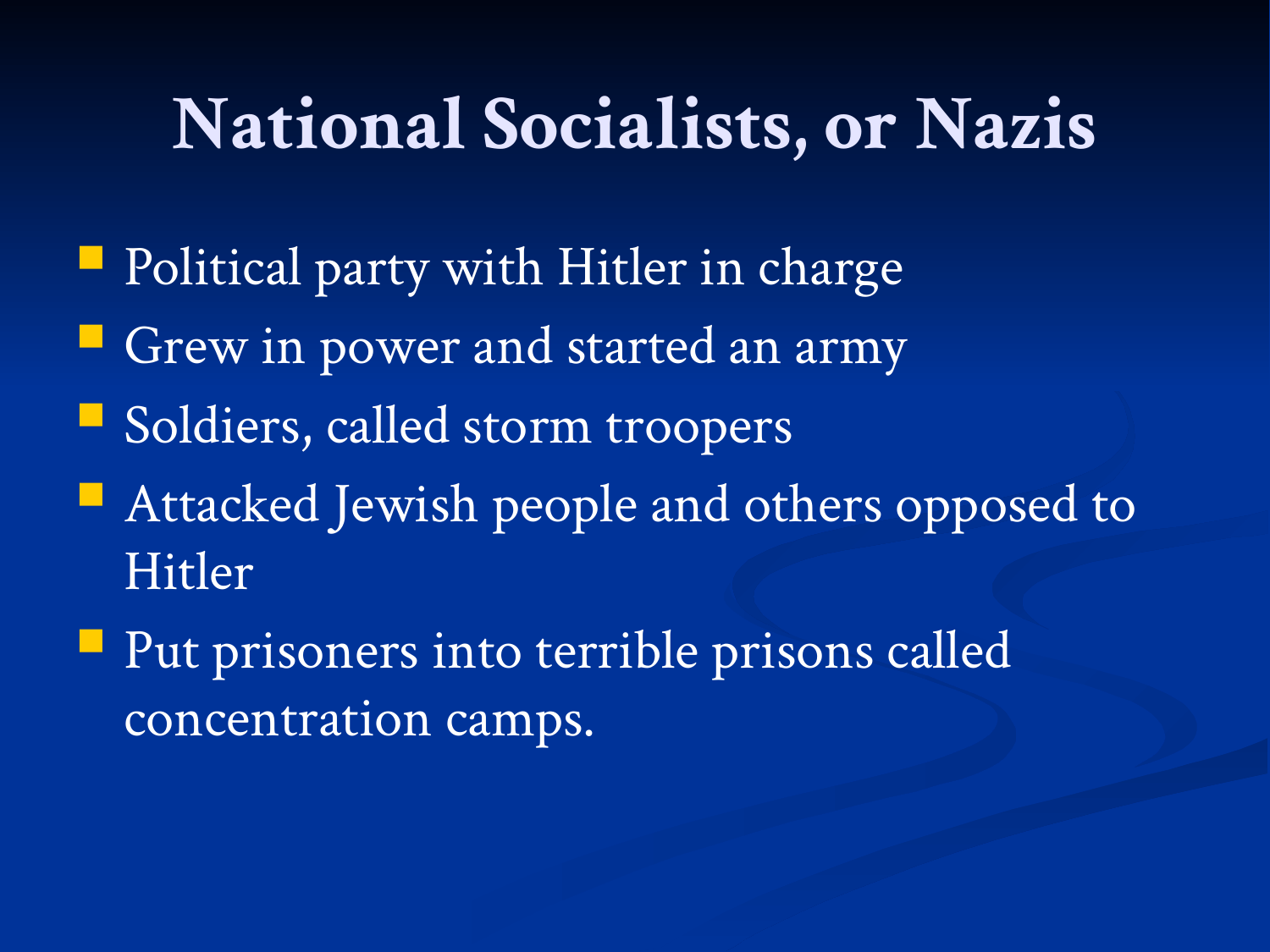

# National Socialists, or Nazis
Political party with Hitler in charge
Grew in power and started an army
Soldiers, called storm troopers
Attacked Jewish people and others opposed to Hitler
Put prisoners into terrible prisons called concentration camps.